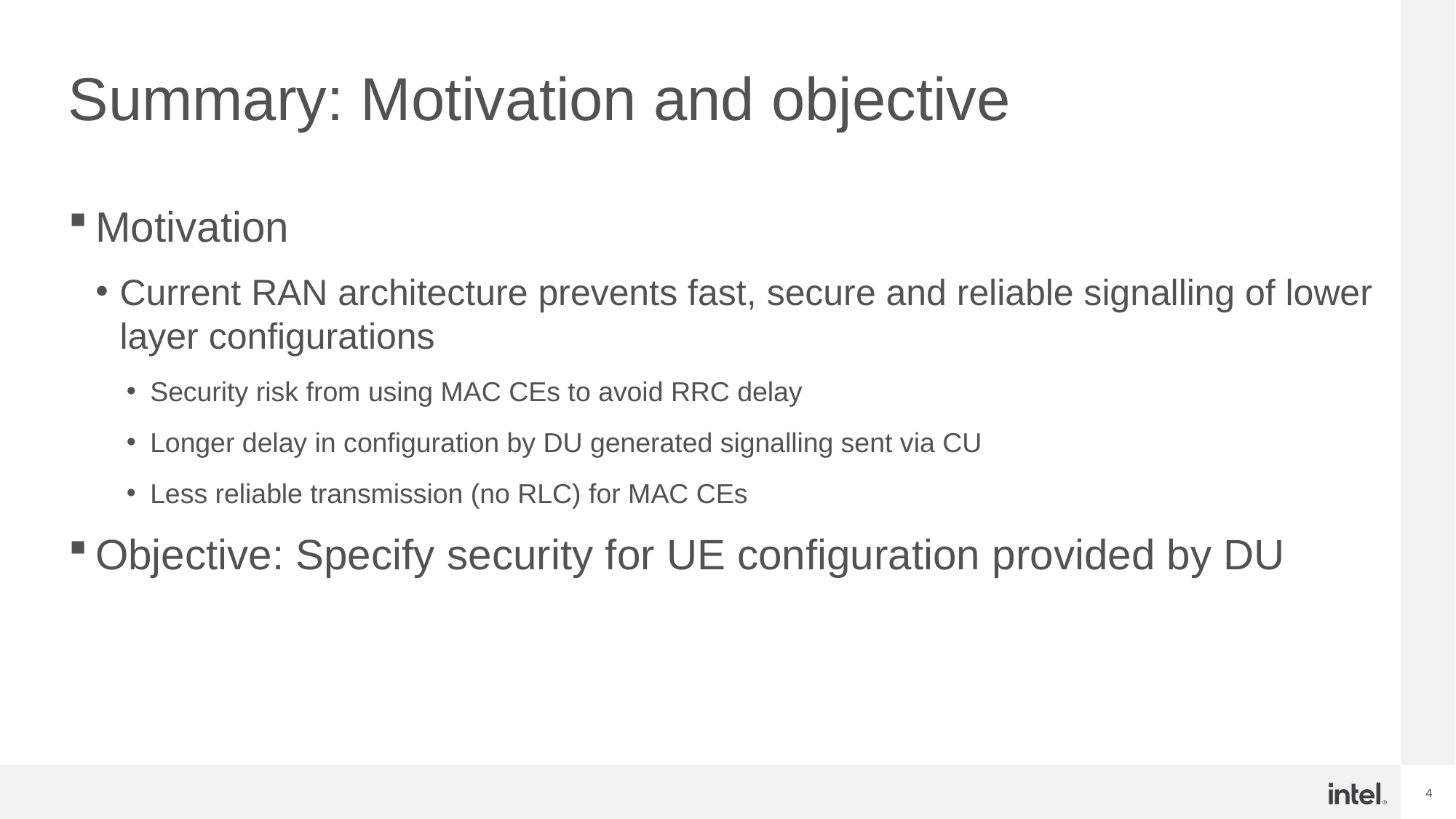

# Summary: Motivation and objective
Motivation
Current RAN architecture prevents fast, secure and reliable signalling of lower layer configurations
Security risk from using MAC CEs to avoid RRC delay
Longer delay in configuration by DU generated signalling sent via CU
Less reliable transmission (no RLC) for MAC CEs
Objective: Specify security for UE configuration provided by DU